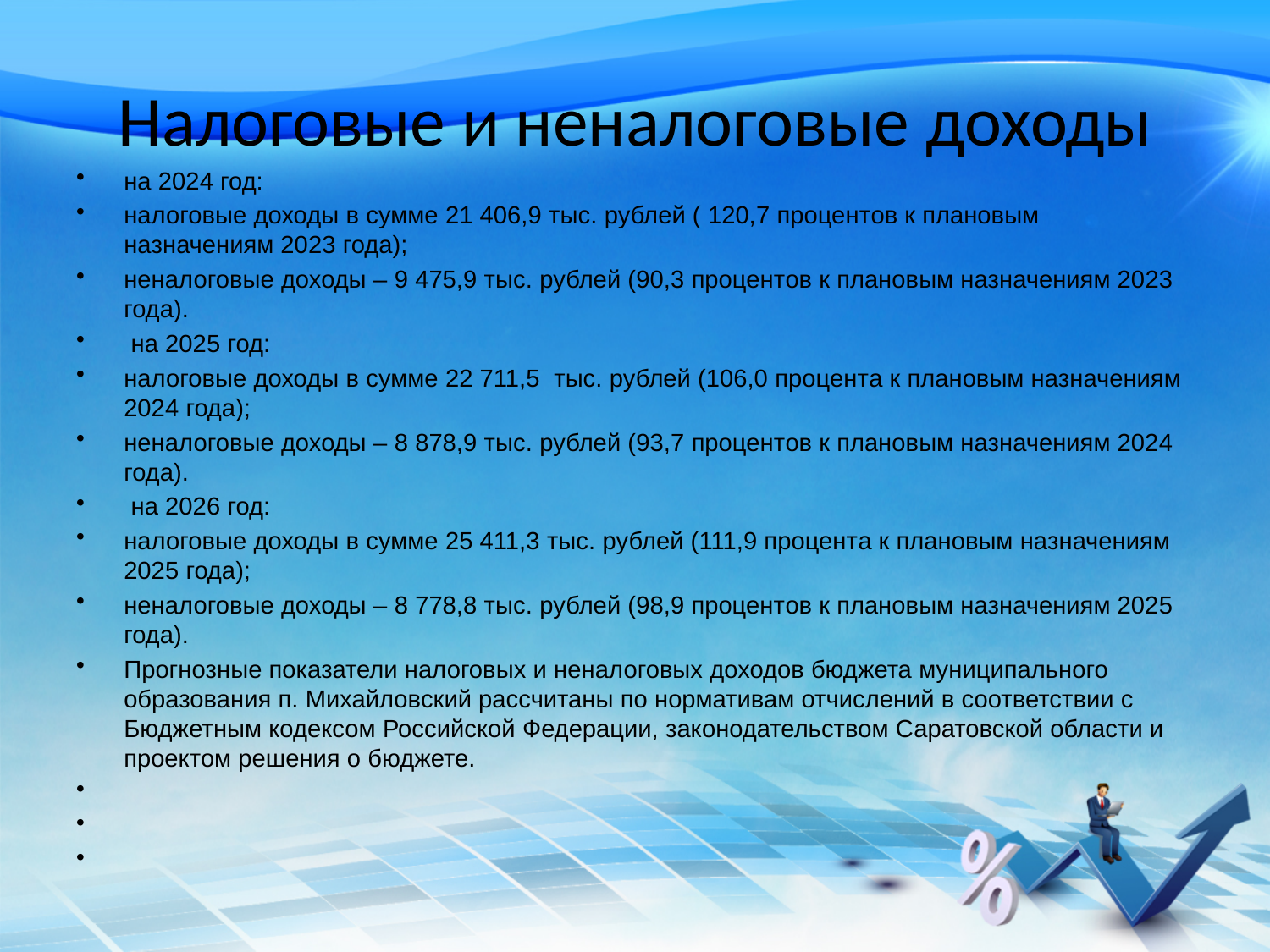

# Налоговые и неналоговые доходы
на 2024 год:
налоговые доходы в сумме 21 406,9 тыс. рублей ( 120,7 процентов к плановым назначениям 2023 года);
неналоговые доходы – 9 475,9 тыс. рублей (90,3 процентов к плановым назначениям 2023 года).
 на 2025 год:
налоговые доходы в сумме 22 711,5  тыс. рублей (106,0 процента к плановым назначениям 2024 года);
неналоговые доходы – 8 878,9 тыс. рублей (93,7 процентов к плановым назначениям 2024 года).
 на 2026 год:
налоговые доходы в сумме 25 411,3 тыс. рублей (111,9 процента к плановым назначениям 2025 года);
неналоговые доходы – 8 778,8 тыс. рублей (98,9 процентов к плановым назначениям 2025 года).
Прогнозные показатели налоговых и неналоговых доходов бюджета муниципального образования п. Михайловский рассчитаны по нормативам отчислений в соответствии с Бюджетным кодексом Российской Федерации, законодательством Саратовской области и проектом решения о бюджете.